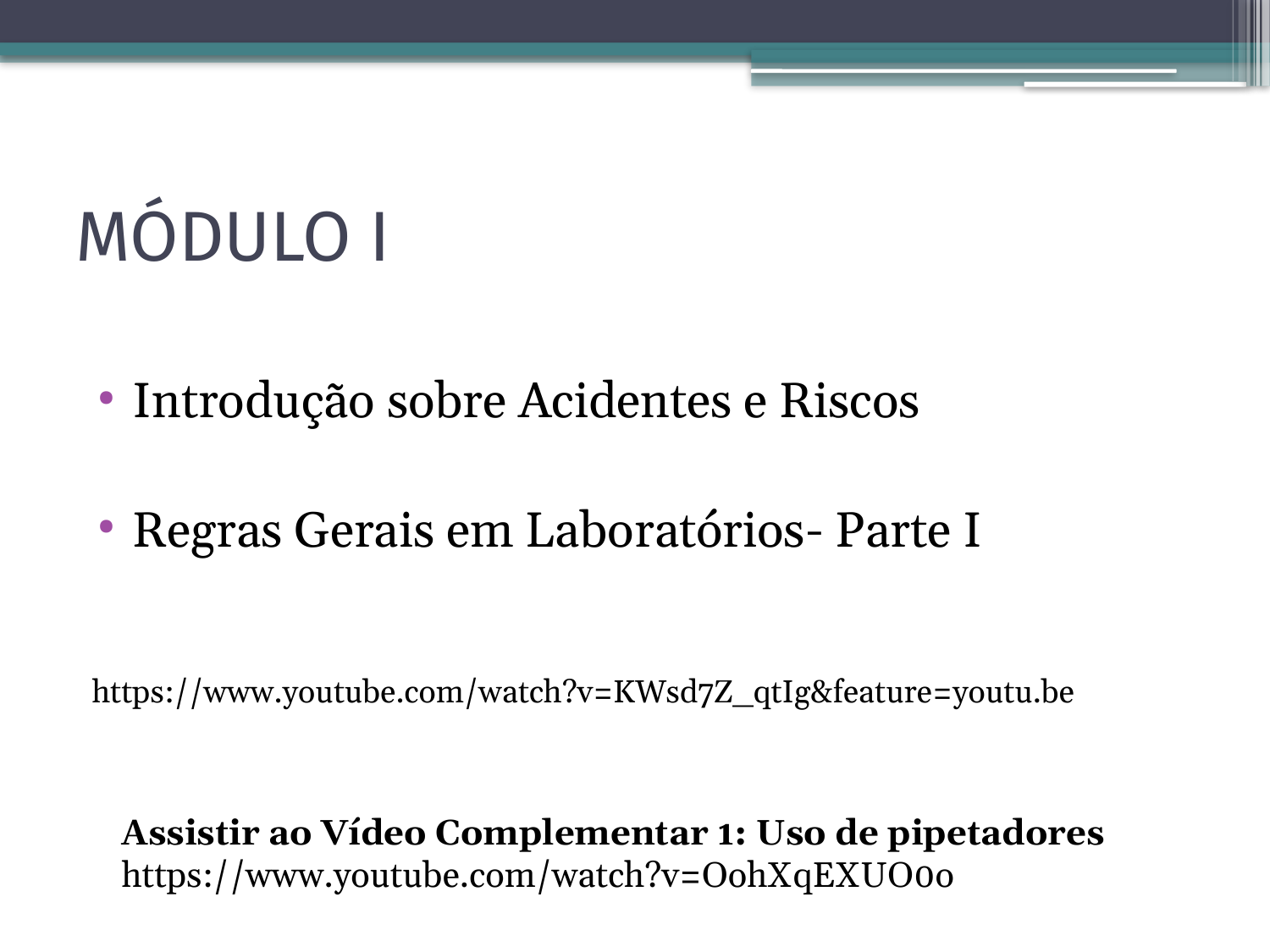

# MÓDULO I

Introdução sobre Acidentes e Riscos

Regras Gerais em Laboratórios- Parte I
https://www.youtube.com/watch?v=KWsd7Z_qtIg&feature=youtu.be
Assistir ao Vídeo Complementar 1: Uso de pipetadores
https://www.youtube.com/watch?v=OohXqEXUO0o